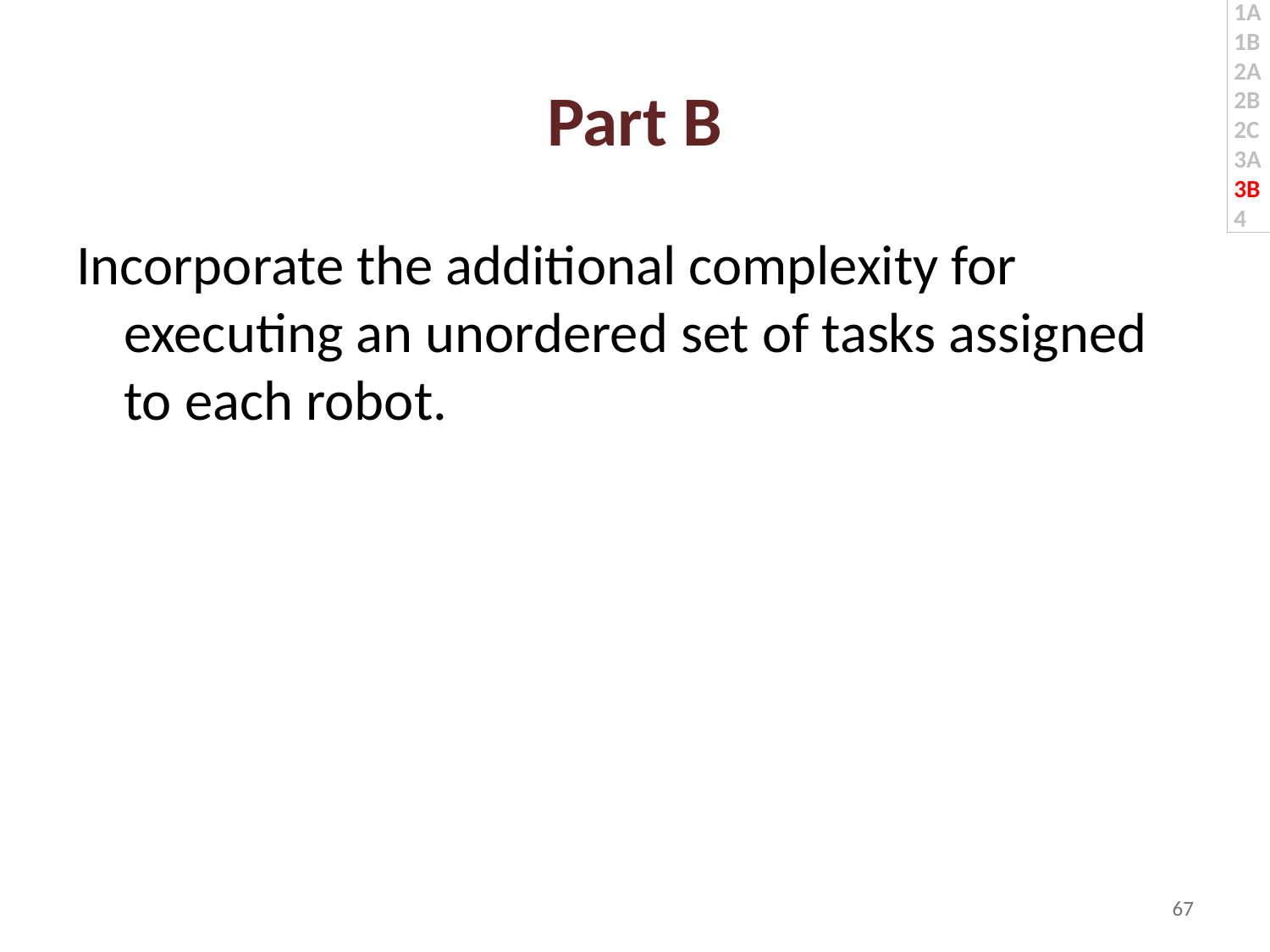

1A
1B
2A
2B
2C 3A
3B
4
# Part B
Incorporate the additional complexity for executing an unordered set of tasks assigned to each robot.
67